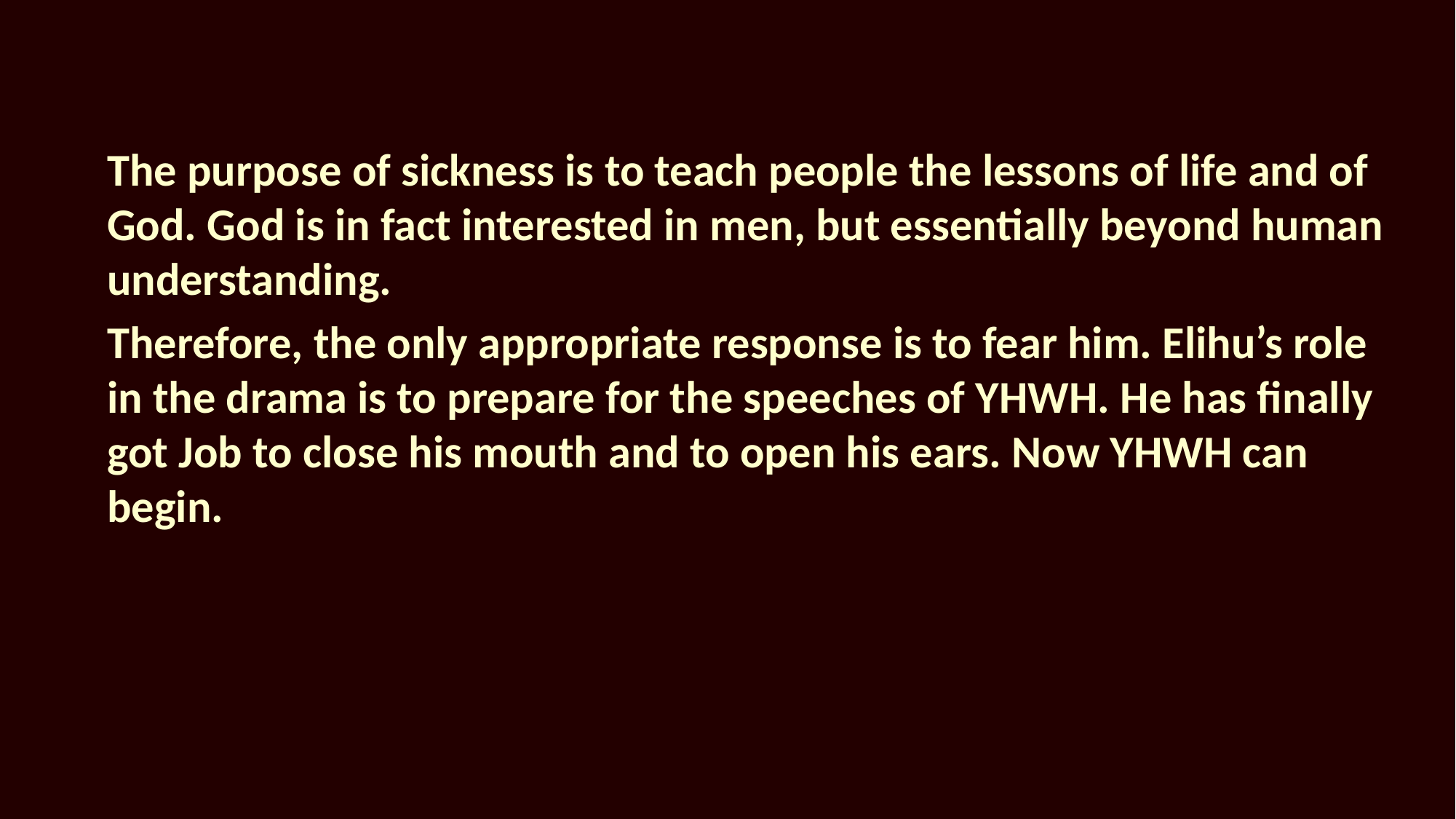

The purpose of sickness is to teach people the lessons of life and of God. God is in fact interested in men, but essentially beyond human understanding.
Therefore, the only appropriate response is to fear him. Elihu’s role in the drama is to prepare for the speeches of YHWH. He has finally got Job to close his mouth and to open his ears. Now YHWH can begin.